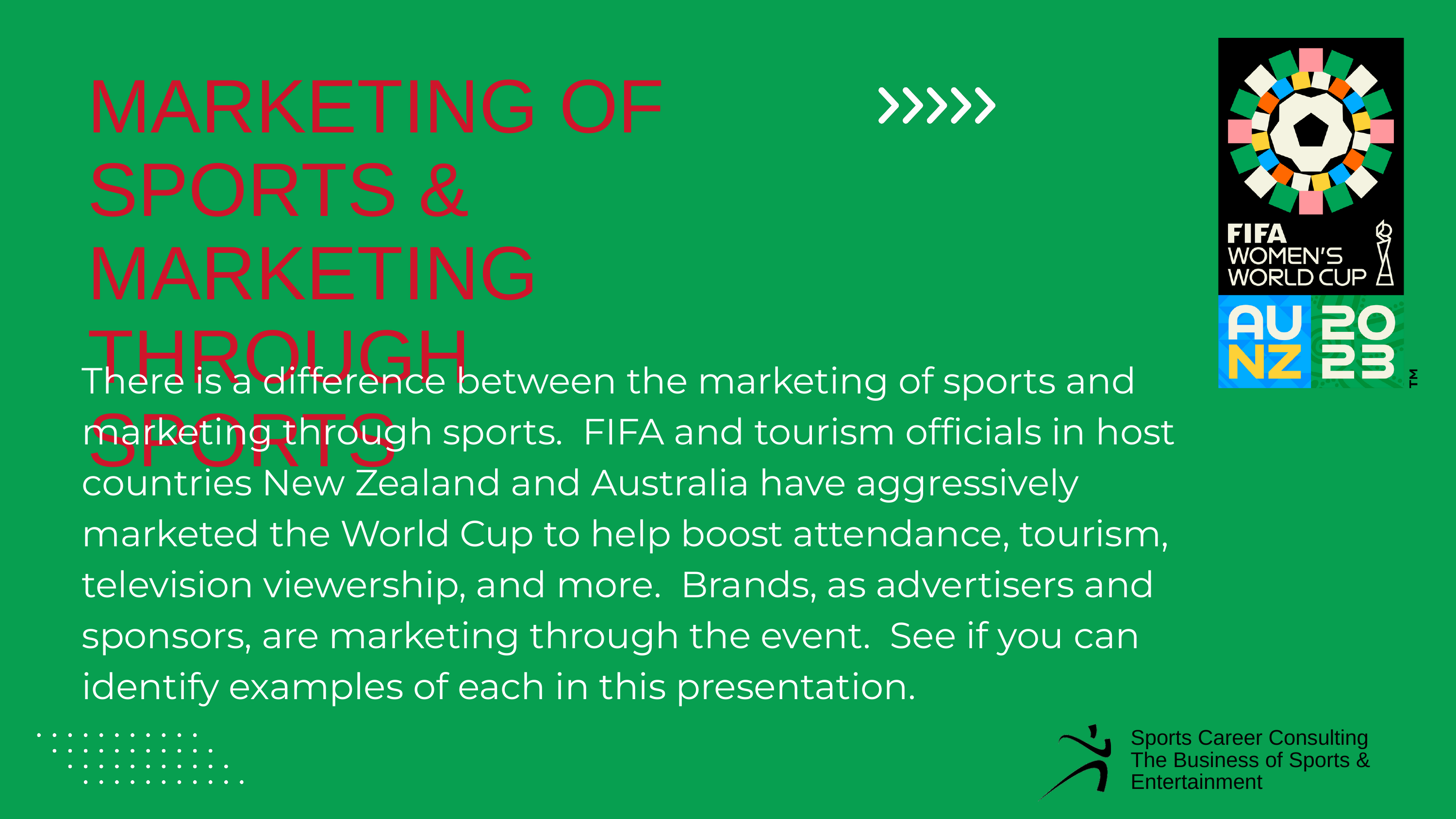

MARKETING OF SPORTS & MARKETING THROUGH SPORTS

There is a difference between the marketing of sports and marketing through sports.  FIFA and tourism officials in host countries New Zealand and Australia have aggressively marketed the World Cup to help boost attendance, tourism, television viewership, and more.  Brands, as advertisers and sponsors, are marketing through the event.  See if you can identify examples of each in this presentation.

Sports Career Consulting
The Business of Sports & Entertainment